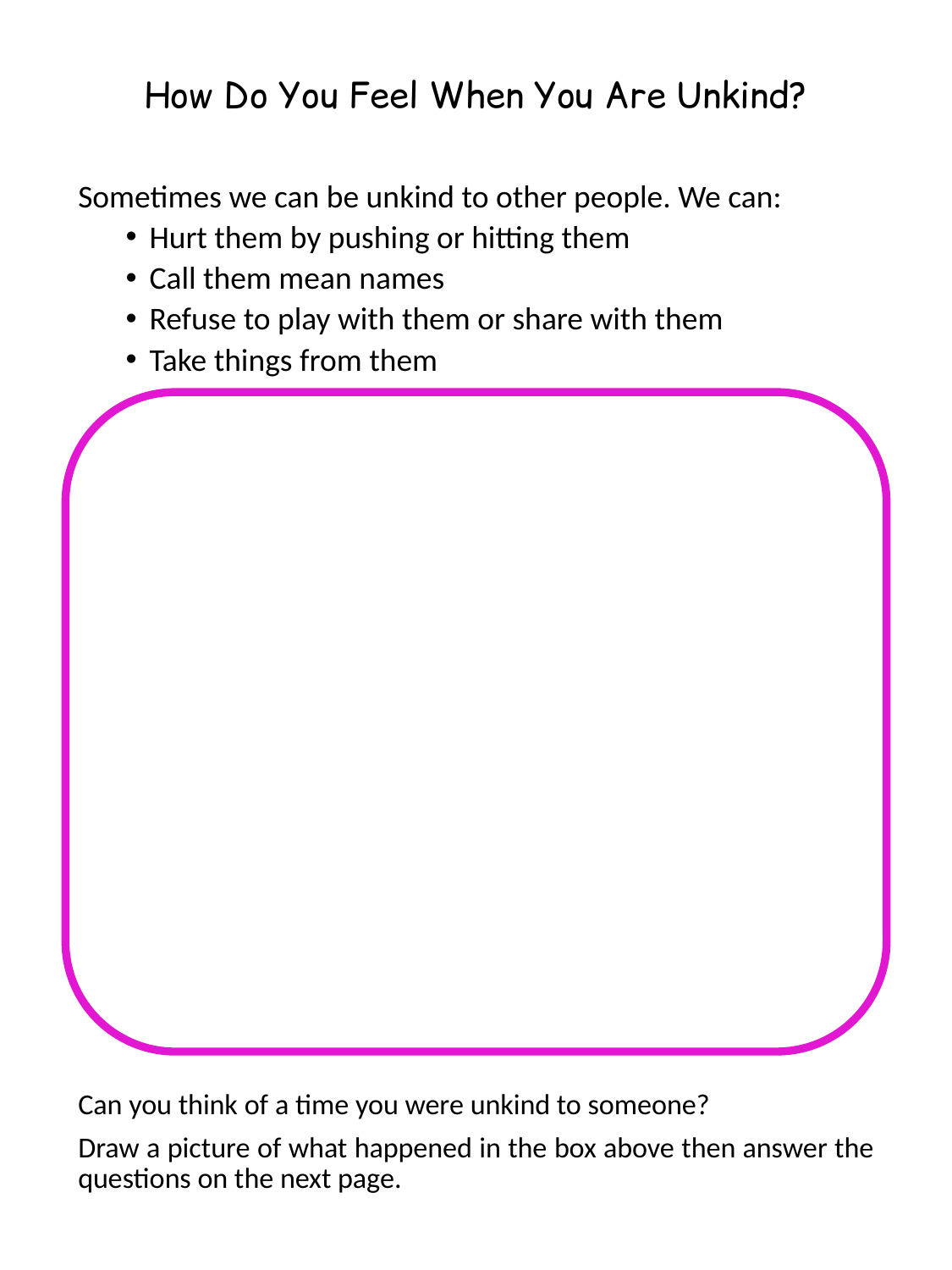

# How Do You Feel When You Are Unkind?
Sometimes we can be unkind to other people. We can:
Hurt them by pushing or hitting them
Call them mean names
Refuse to play with them or share with them
Take things from them

Can you think of a time you were unkind to someone?
Draw a picture of what happened in the box above then answer the questions on the next page.